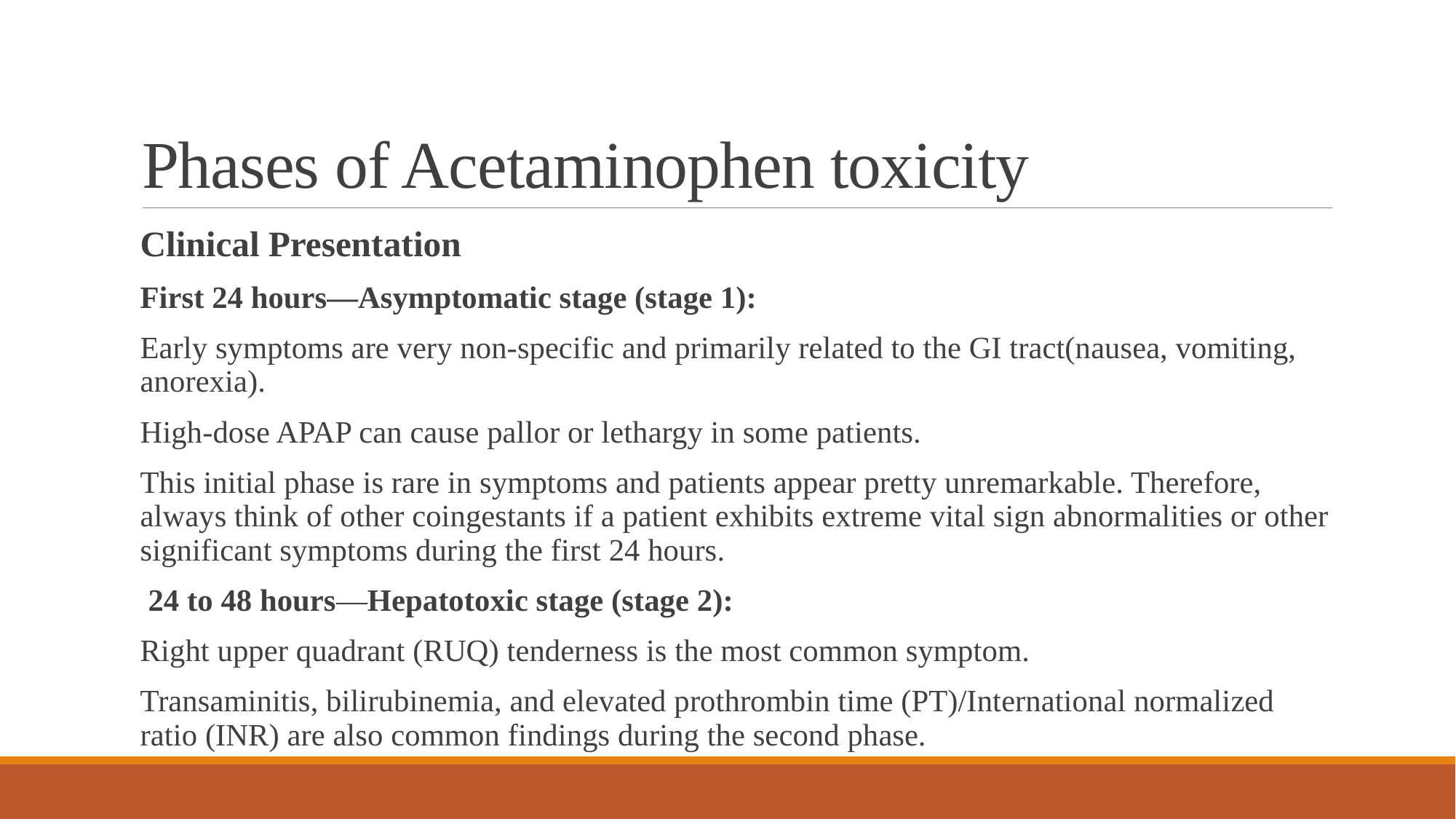

# Phases of Acetaminophen toxicity
Clinical Presentation
First 24 hours—Asymptomatic stage (stage 1):
Early symptoms are very non-specific and primarily related to the GI tract(nausea, vomiting, anorexia).
High-dose APAP can cause pallor or lethargy in some patients.
This initial phase is rare in symptoms and patients appear pretty unremarkable. Therefore, always think of other coingestants if a patient exhibits extreme vital sign abnormalities or other significant symptoms during the first 24 hours.
 24 to 48 hours—Hepatotoxic stage (stage 2):
Right upper quadrant (RUQ) tenderness is the most common symptom.
Transaminitis, bilirubinemia, and elevated prothrombin time (PT)/International normalized ratio (INR) are also common findings during the second phase.